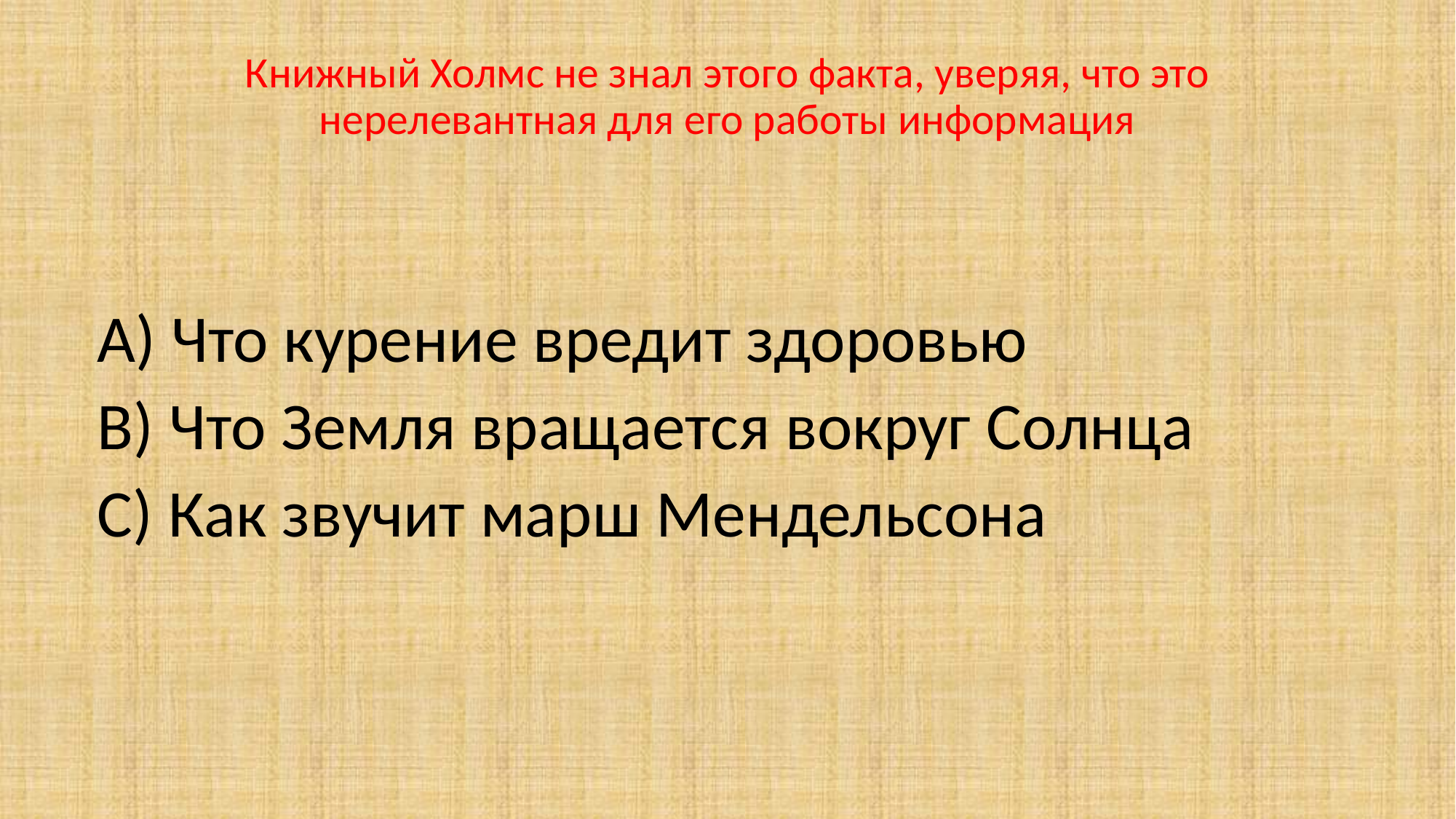

# Книжный Холмс не знал этого факта, уверяя, что это нерелевантная для его работы информация
A) Что курение вредит здоровью
B) Что Земля вращается вокруг Солнца
C) Как звучит марш Мендельсона